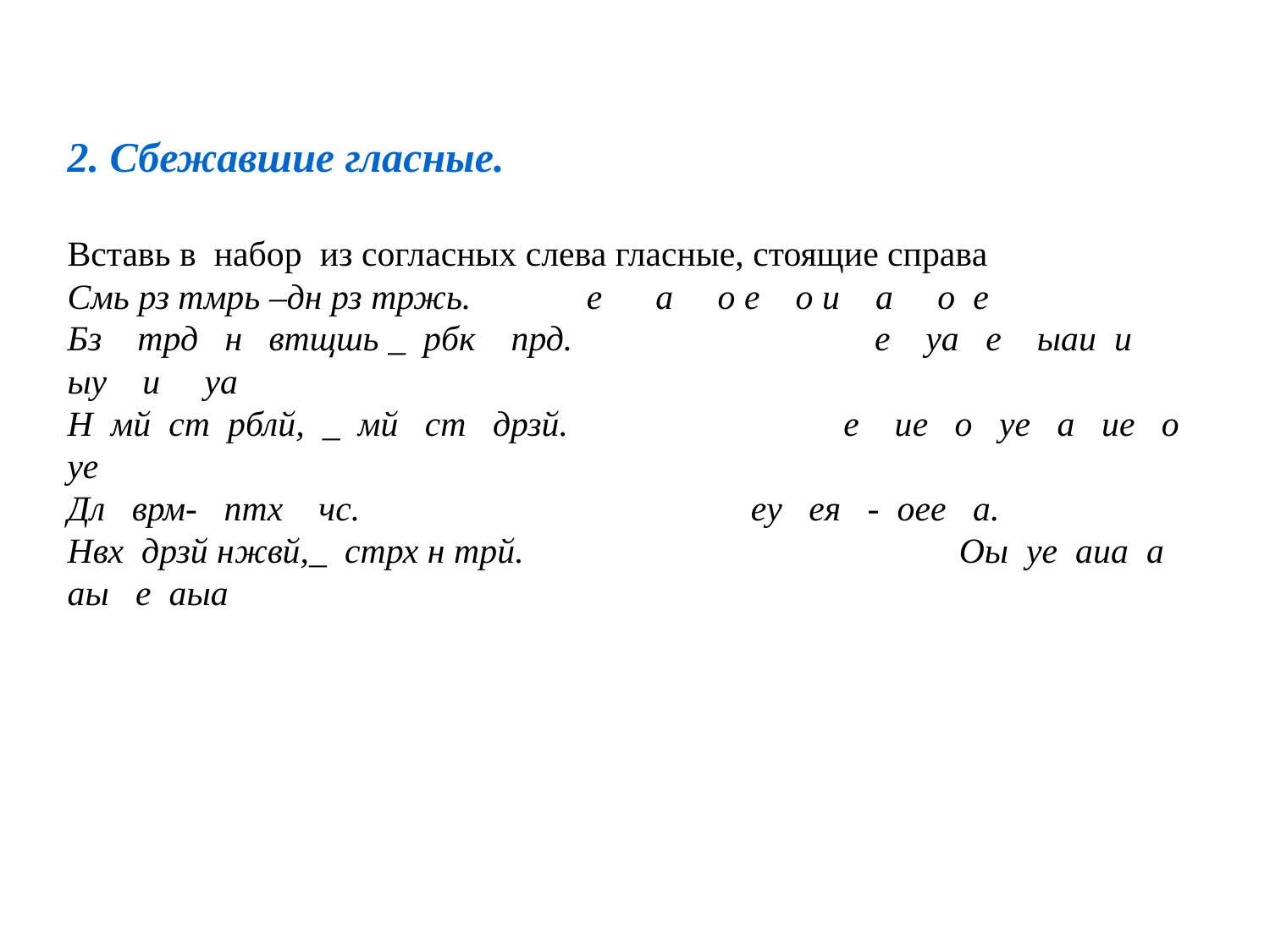

2. Сбежавшие гласные.

Вставь в  набор  из согласных слева гласные, стоящие справа
Смь рз тмрь –дн рз тржь.             е      а     о е    о и    а     о  е
Бз    трд   н   втщшь _  pбк    прд.                                  е    уа   е    ыаи  и   ыу    и     уа
Н  мй  ст  рблй,  _  мй   ст   дрзй.                               е    ие   о   уе   а   ие   о  уе
Дл   врм-   птх    чс.                                            eу   ея   -  оее   а.
Нвх  дрзй нжвй,_  стрх н трй.                                                 Оы  уе  аиа  а   аы   е  аыа